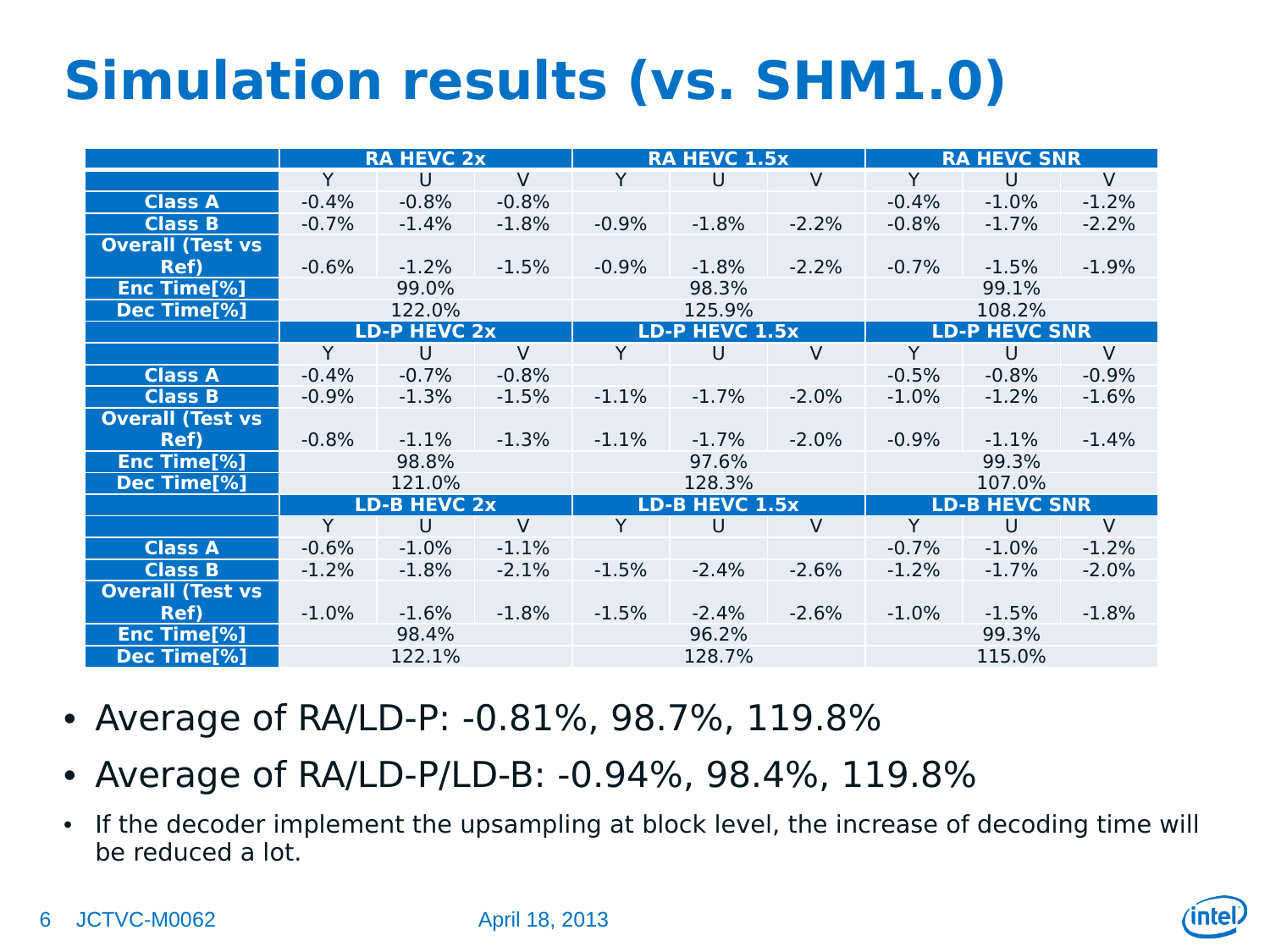

# Simulation results (vs. SHM1.0)
|  | RA HEVC 2x |  |  | RA HEVC 1.5x |  |  | RA HEVC SNR |  |  |
| --- | --- | --- | --- | --- | --- | --- | --- | --- | --- |
|  | Y | U | V | Y | U | V | Y | U | V |
| Class A | -0.4% | -0.8% | -0.8% |  |  |  | -0.4% | -1.0% | -1.2% |
| Class B | -0.7% | -1.4% | -1.8% | -0.9% | -1.8% | -2.2% | -0.8% | -1.7% | -2.2% |
| Overall (Test vs Ref) | -0.6% | -1.2% | -1.5% | -0.9% | -1.8% | -2.2% | -0.7% | -1.5% | -1.9% |
| Enc Time[%] | 99.0% |  |  | 98.3% |  |  | 99.1% |  |  |
| Dec Time[%] | 122.0% |  |  | 125.9% |  |  | 108.2% |  |  |
|  | LD-P HEVC 2x |  |  | LD-P HEVC 1.5x |  |  | LD-P HEVC SNR |  |  |
|  | Y | U | V | Y | U | V | Y | U | V |
| Class A | -0.4% | -0.7% | -0.8% |  |  |  | -0.5% | -0.8% | -0.9% |
| Class B | -0.9% | -1.3% | -1.5% | -1.1% | -1.7% | -2.0% | -1.0% | -1.2% | -1.6% |
| Overall (Test vs Ref) | -0.8% | -1.1% | -1.3% | -1.1% | -1.7% | -2.0% | -0.9% | -1.1% | -1.4% |
| Enc Time[%] | 98.8% |  |  | 97.6% |  |  | 99.3% |  |  |
| Dec Time[%] | 121.0% |  |  | 128.3% |  |  | 107.0% |  |  |
|  | LD-B HEVC 2x |  |  | LD-B HEVC 1.5x |  |  | LD-B HEVC SNR |  |  |
|  | Y | U | V | Y | U | V | Y | U | V |
| Class A | -0.6% | -1.0% | -1.1% |  |  |  | -0.7% | -1.0% | -1.2% |
| Class B | -1.2% | -1.8% | -2.1% | -1.5% | -2.4% | -2.6% | -1.2% | -1.7% | -2.0% |
| Overall (Test vs Ref) | -1.0% | -1.6% | -1.8% | -1.5% | -2.4% | -2.6% | -1.0% | -1.5% | -1.8% |
| Enc Time[%] | 98.4% |  |  | 96.2% |  |  | 99.3% |  |  |
| Dec Time[%] | 122.1% |  |  | 128.7% |  |  | 115.0% |  |  |
Average of RA/LD-P: -0.81%, 98.7%, 119.8%
Average of RA/LD-P/LD-B: -0.94%, 98.4%, 119.8%
If the decoder implement the upsampling at block level, the increase of decoding time will be reduced a lot.

6
JCTVC-M0062
April 18, 2013